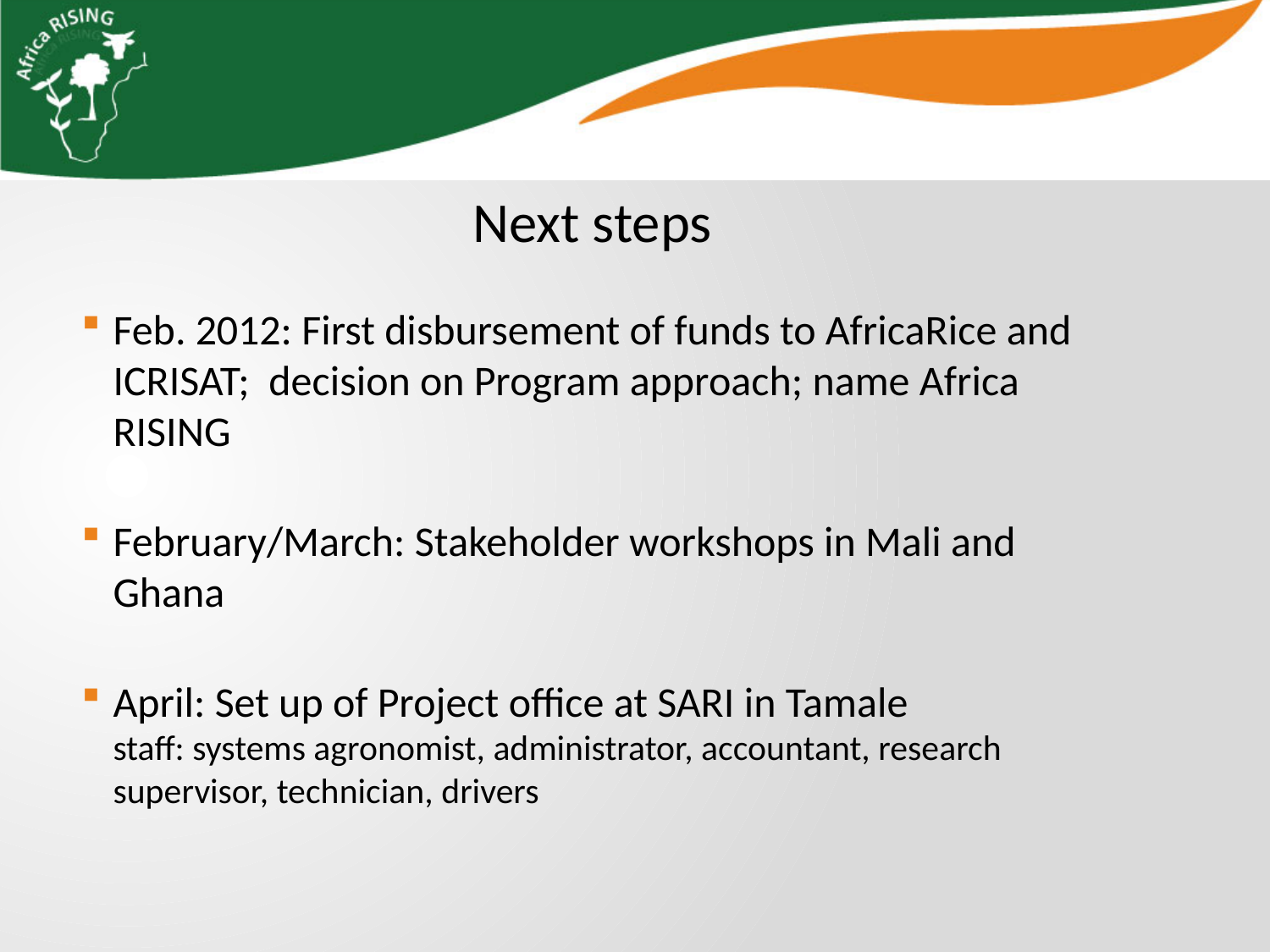

Next steps
Feb. 2012: First disbursement of funds to AfricaRice and ICRISAT;  decision on Program approach; name Africa RISING
February/March: Stakeholder workshops in Mali and Ghana
April: Set up of Project office at SARI in Tamale
staff: systems agronomist, administrator, accountant, research supervisor, technician, drivers